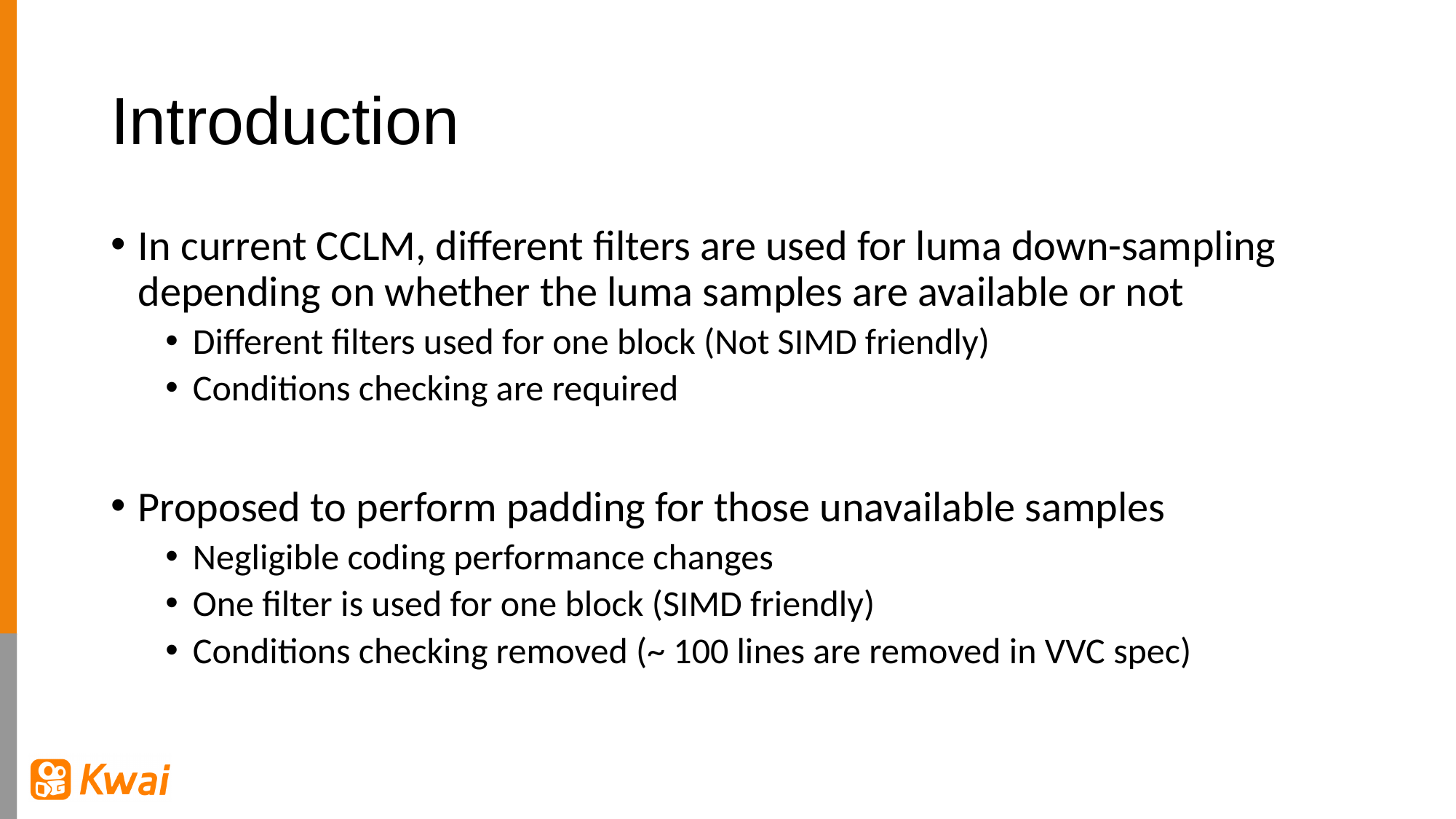

# Introduction
In current CCLM, different filters are used for luma down-sampling depending on whether the luma samples are available or not
Different filters used for one block (Not SIMD friendly)
Conditions checking are required

Proposed to perform padding for those unavailable samples
Negligible coding performance changes
One filter is used for one block (SIMD friendly)
Conditions checking removed (~ 100 lines are removed in VVC spec)